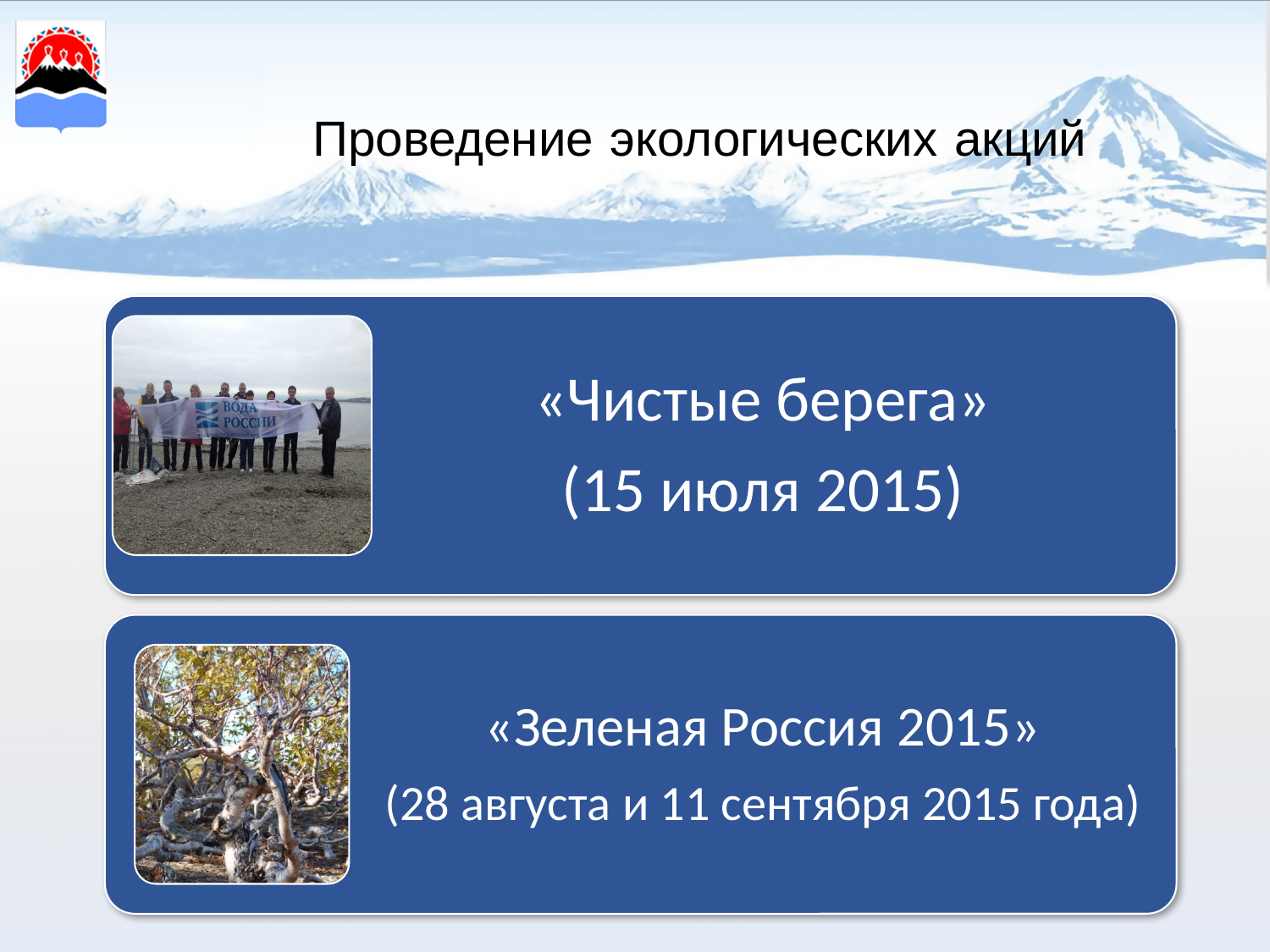

# Проведение экологических акций
«Чистые берега»
(15 июля 2015)
«Зеленая Россия 2015»
(28 августа и 11 сентября 2015 года)